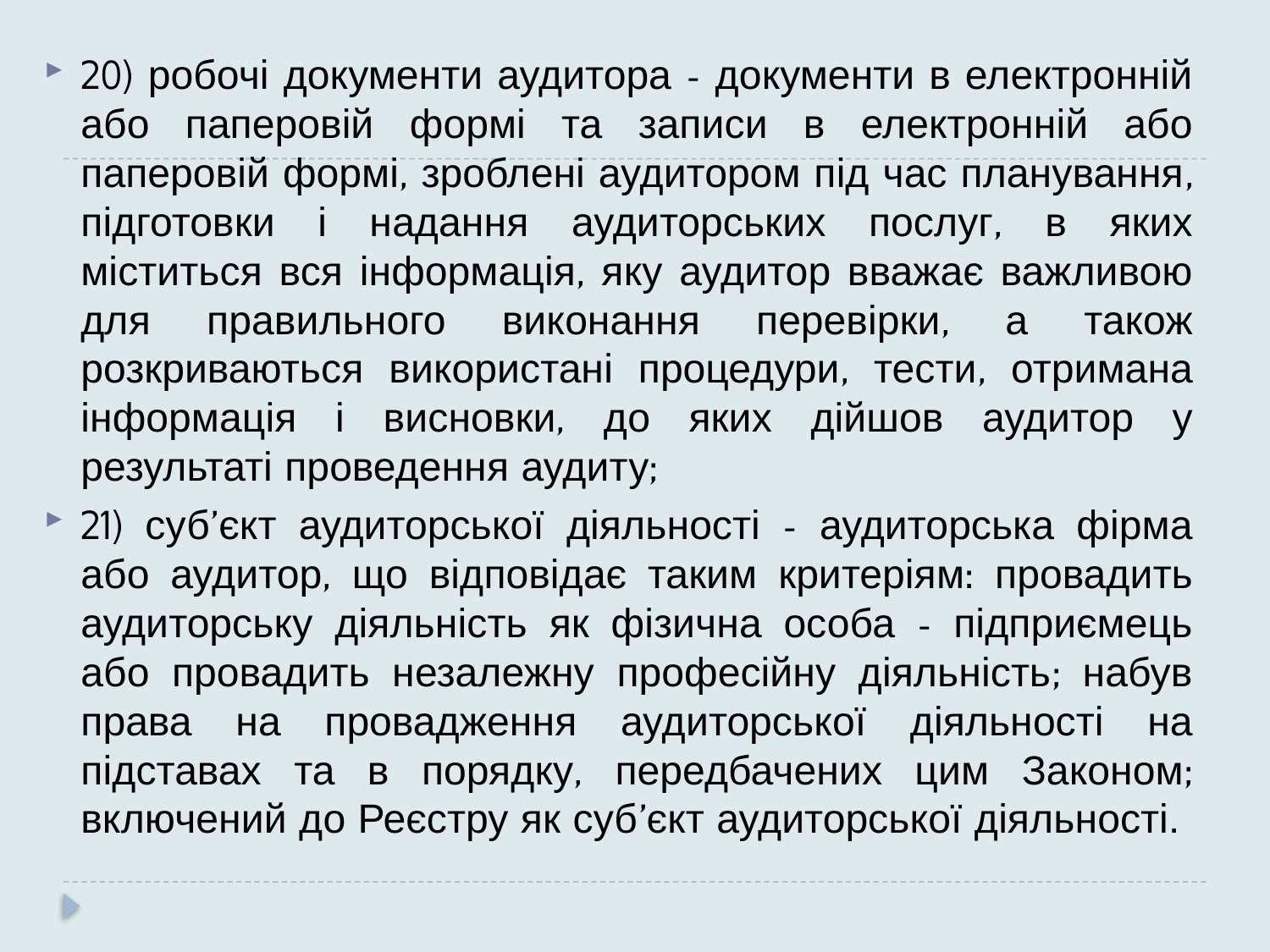

20) робочі документи аудитора - документи в електронній або паперовій формі та записи в електронній або паперовій формі, зроблені аудитором під час планування, підготовки і надання аудиторських послуг, в яких міститься вся інформація, яку аудитор вважає важливою для правильного виконання перевірки, а також розкриваються використані процедури, тести, отримана інформація і висновки, до яких дійшов аудитор у результаті проведення аудиту;
21) суб’єкт аудиторської діяльності - аудиторська фірма або аудитор, що відповідає таким критеріям: провадить аудиторську діяльність як фізична особа - підприємець або провадить незалежну професійну діяльність; набув права на провадження аудиторської діяльності на підставах та в порядку, передбачених цим Законом; включений до Реєстру як суб’єкт аудиторської діяльності.